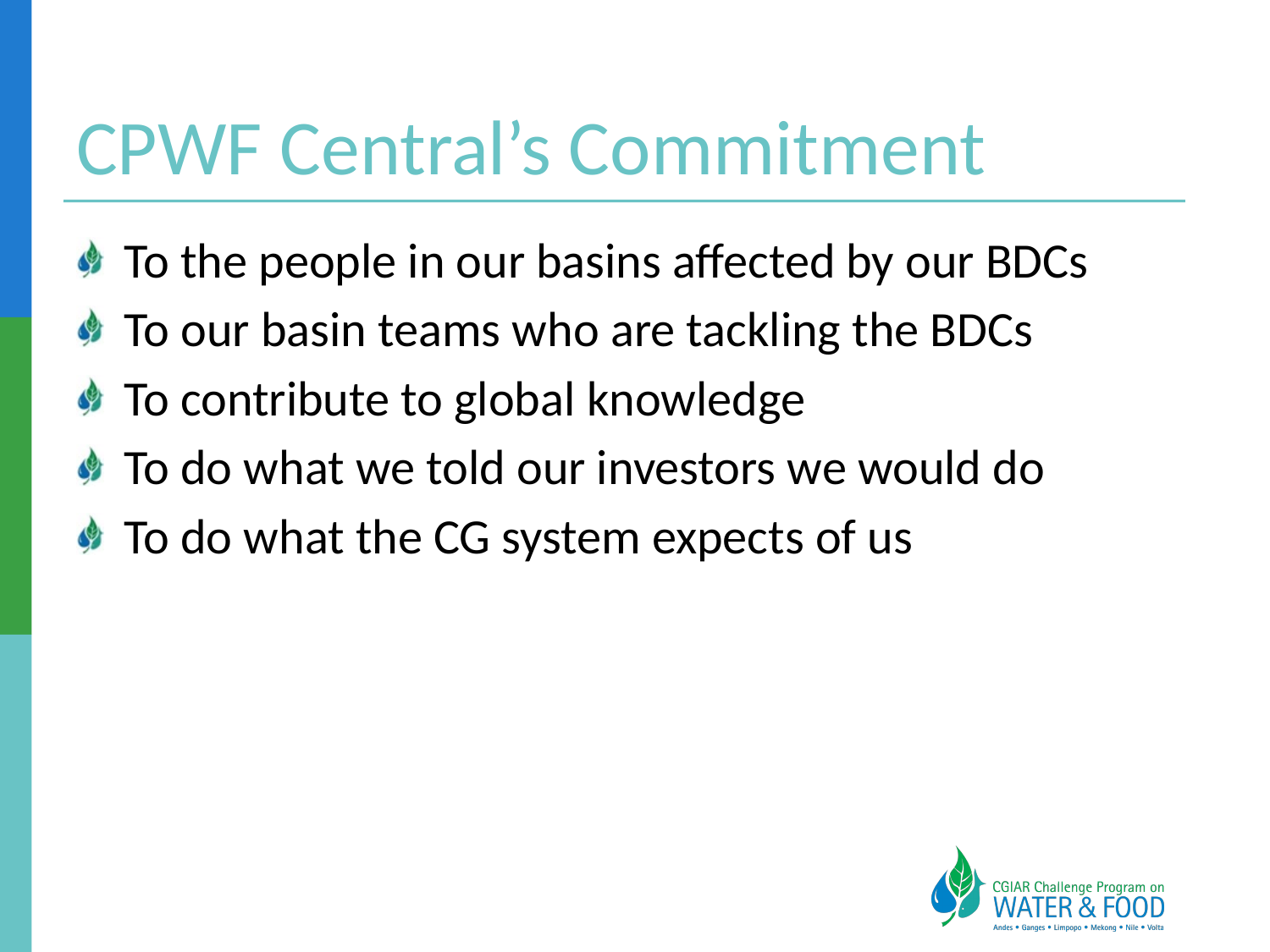

# CPWF Central’s Commitment
To the people in our basins affected by our BDCs
To our basin teams who are tackling the BDCs
To contribute to global knowledge
To do what we told our investors we would do
To do what the CG system expects of us